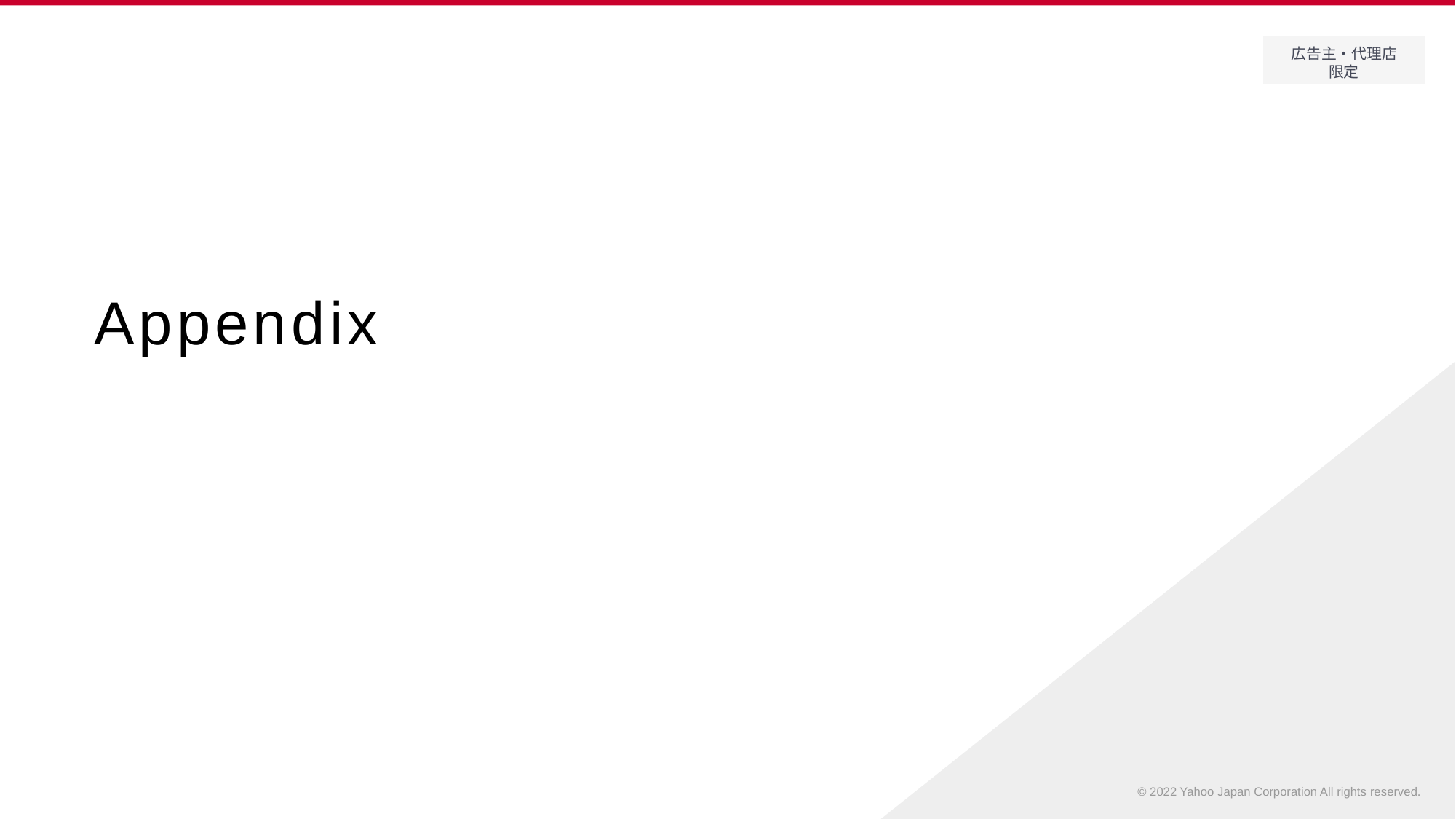

# Appendix
© 2022 Yahoo Japan Corporation All rights reserved.